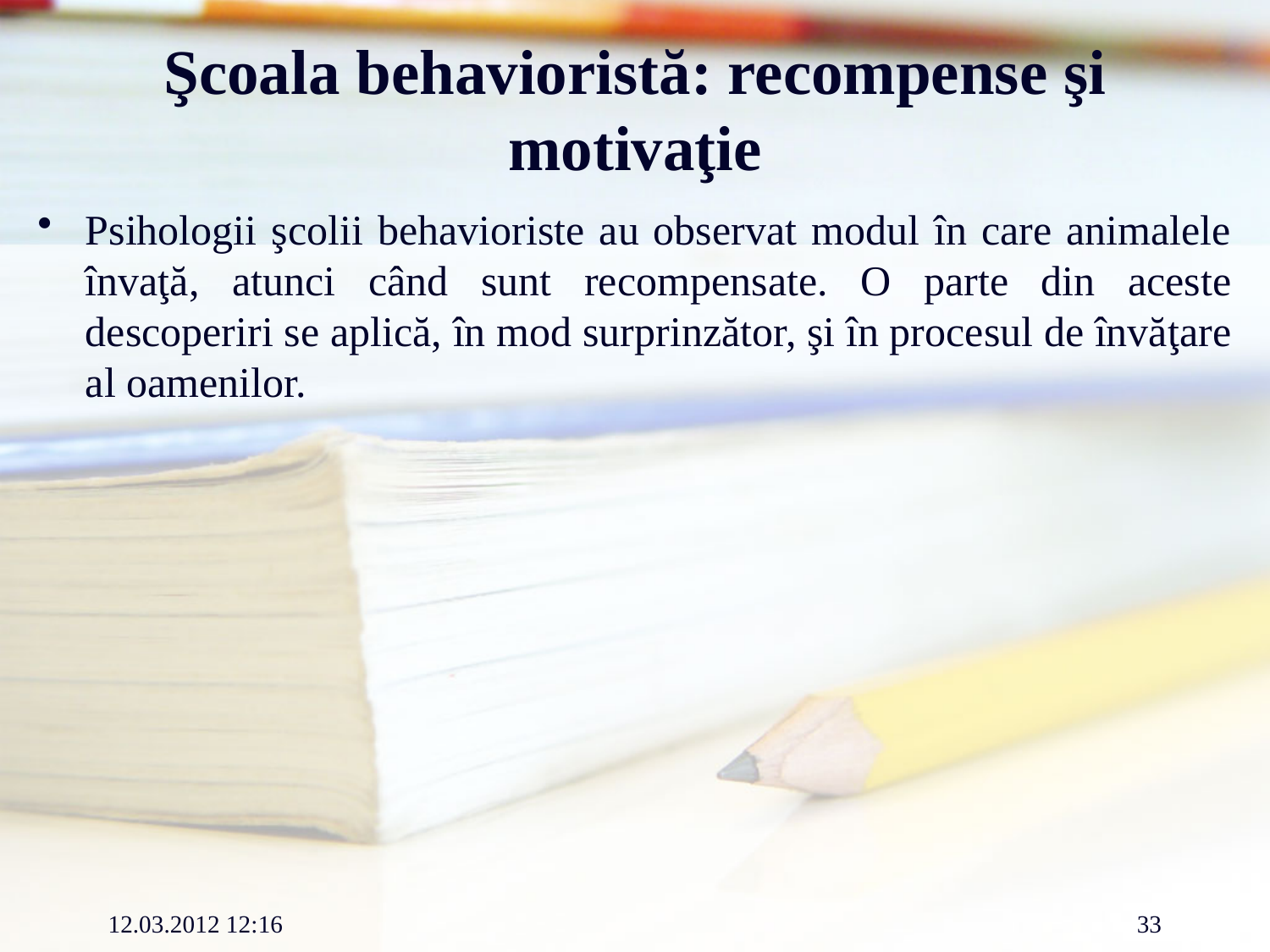

# Şcoala behavioristă: recompense şi motivaţie
Psihologii şcolii behavioriste au observat modul în care animalele învaţă, atunci când sunt recompensate. O parte din aceste descoperiri se aplică, în mod surprinzător, şi în procesul de învăţare al oamenilor.
12.03.2012 12:16
33